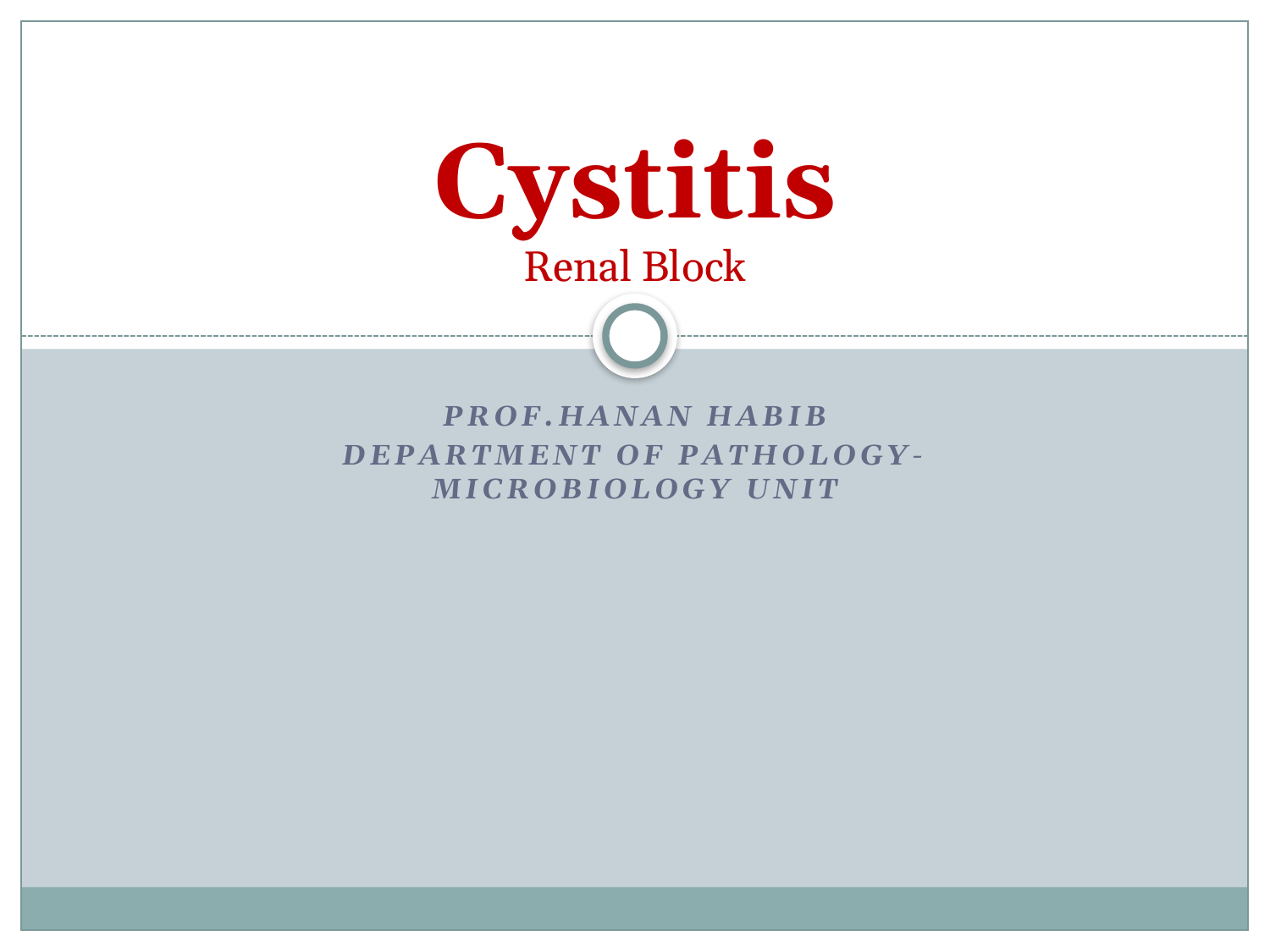

# Cystitis Renal Block
PROF.HANAN HABIB
Department of Pathology-Microbiology unit